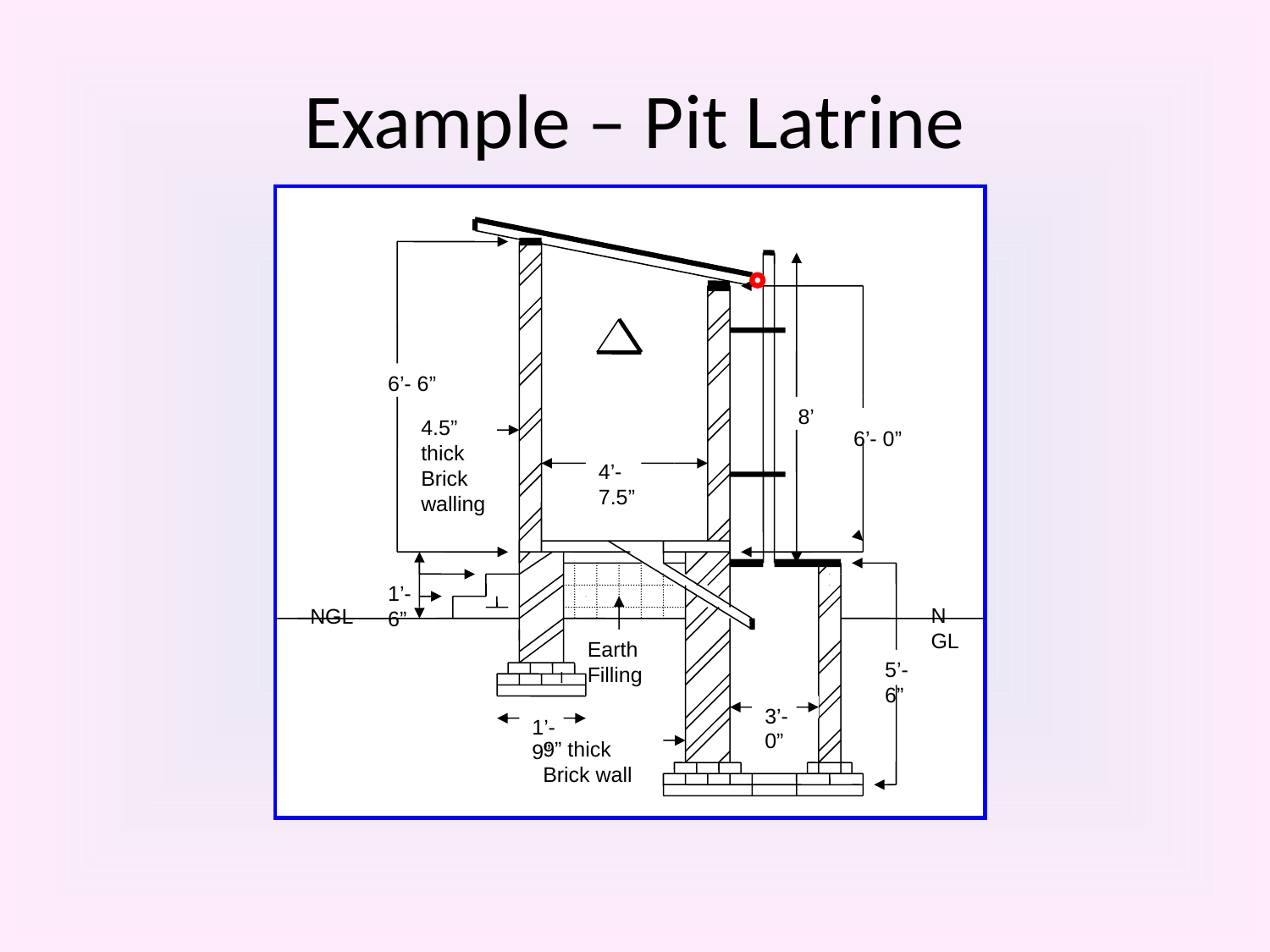

# Example – Pit Latrine

6’- 6”

8’

4.5” thick Brick walling

6’- 0”

4’- 7.5”

1’-6”

NGL

NGL

Earth Filling

5’- 6”

3’- 0”

1’- 9”

9” thick Brick wall